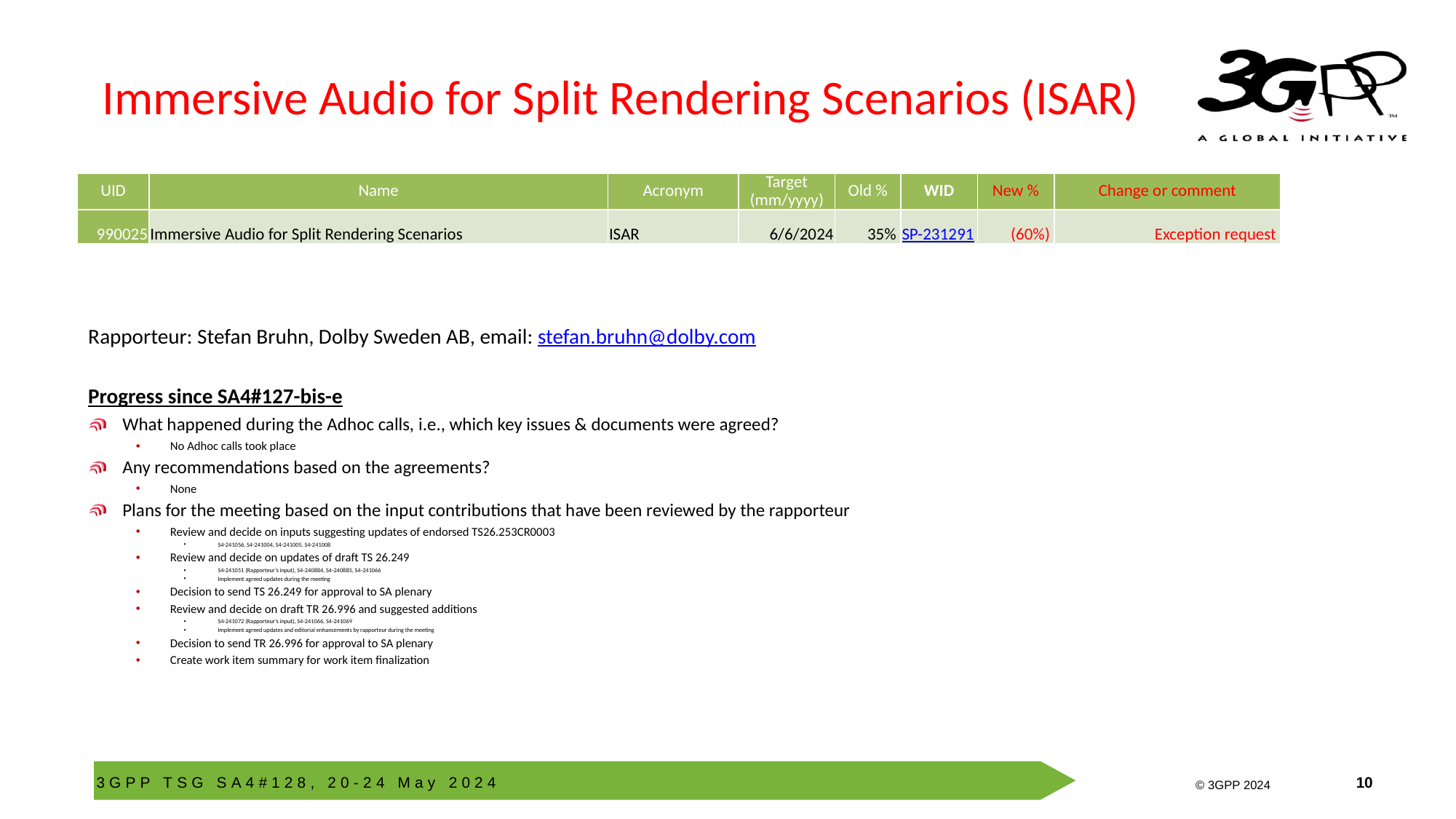

# Immersive Audio for Split Rendering Scenarios (ISAR)
| UID | Name | Acronym | Target (mm/yyyy) | Old % | WID | New % | Change or comment |
| --- | --- | --- | --- | --- | --- | --- | --- |
| 990025 | Immersive Audio for Split Rendering Scenarios | ISAR | 6/6/2024 | 35% | SP-231291 | (60%) | Exception request |
Rapporteur: Stefan Bruhn, Dolby Sweden AB, email: stefan.bruhn@dolby.com

Progress since SA4#127-bis-e
What happened during the Adhoc calls, i.e., which key issues & documents were agreed?
No Adhoc calls took place
Any recommendations based on the agreements?
None
Plans for the meeting based on the input contributions that have been reviewed by the rapporteur
Review and decide on inputs suggesting updates of endorsed TS26.253CR0003
S4-241056, S4-241004, S4-241005, S4-241008
Review and decide on updates of draft TS 26.249
S4-241051 (Rapporteur’s input), S4-240884, S4-240885, S4-241066
Implement agreed updates during the meeting
Decision to send TS 26.249 for approval to SA plenary
Review and decide on draft TR 26.996 and suggested additions
S4-241072 (Rapporteur’s input), S4-241066, S4-241069
Implement agreed updates and editorial enhancements by rapporteur during the meeting
Decision to send TR 26.996 for approval to SA plenary
Create work item summary for work item finalization